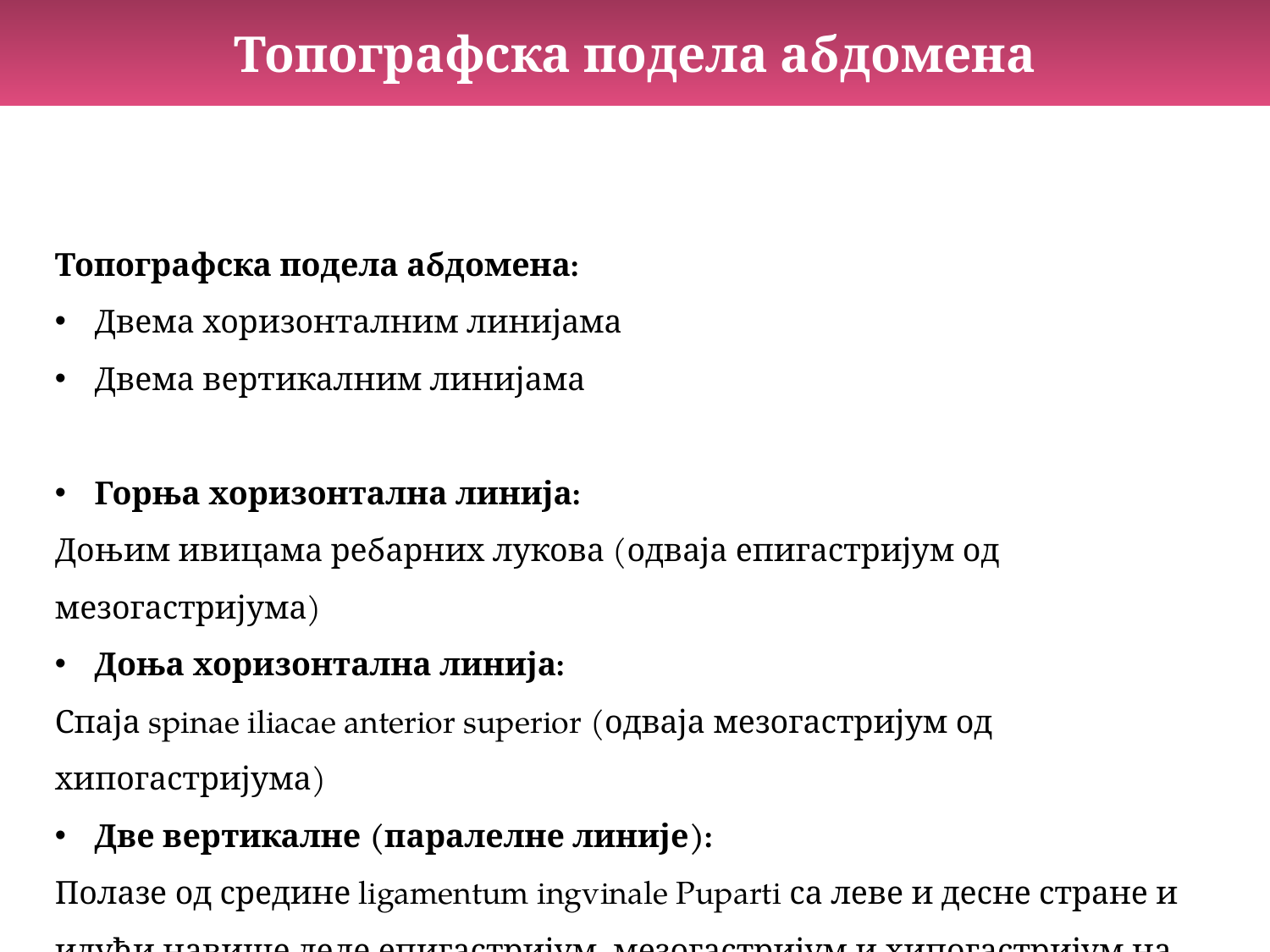

Топографска подела абдомена
Топографска подела абдомена:
Двема хоризонталним линијама
Двема вертикалним линијама

Горња хоризонтална линија:
Доњим ивицама ребарних лукова (одваја епигастријум од мезогастријума)
Доња хоризонтална линија:
Спаја spinae iliacae anterior superior (одваја мезогастријум од хипогастријума)
Две вертикалне (паралелне линије):
Полазе од средине ligamentum ingvinale Puparti са леве и десне стране и идући навише деле епигастријум, мезогастријум и хипогастријум на још три поља